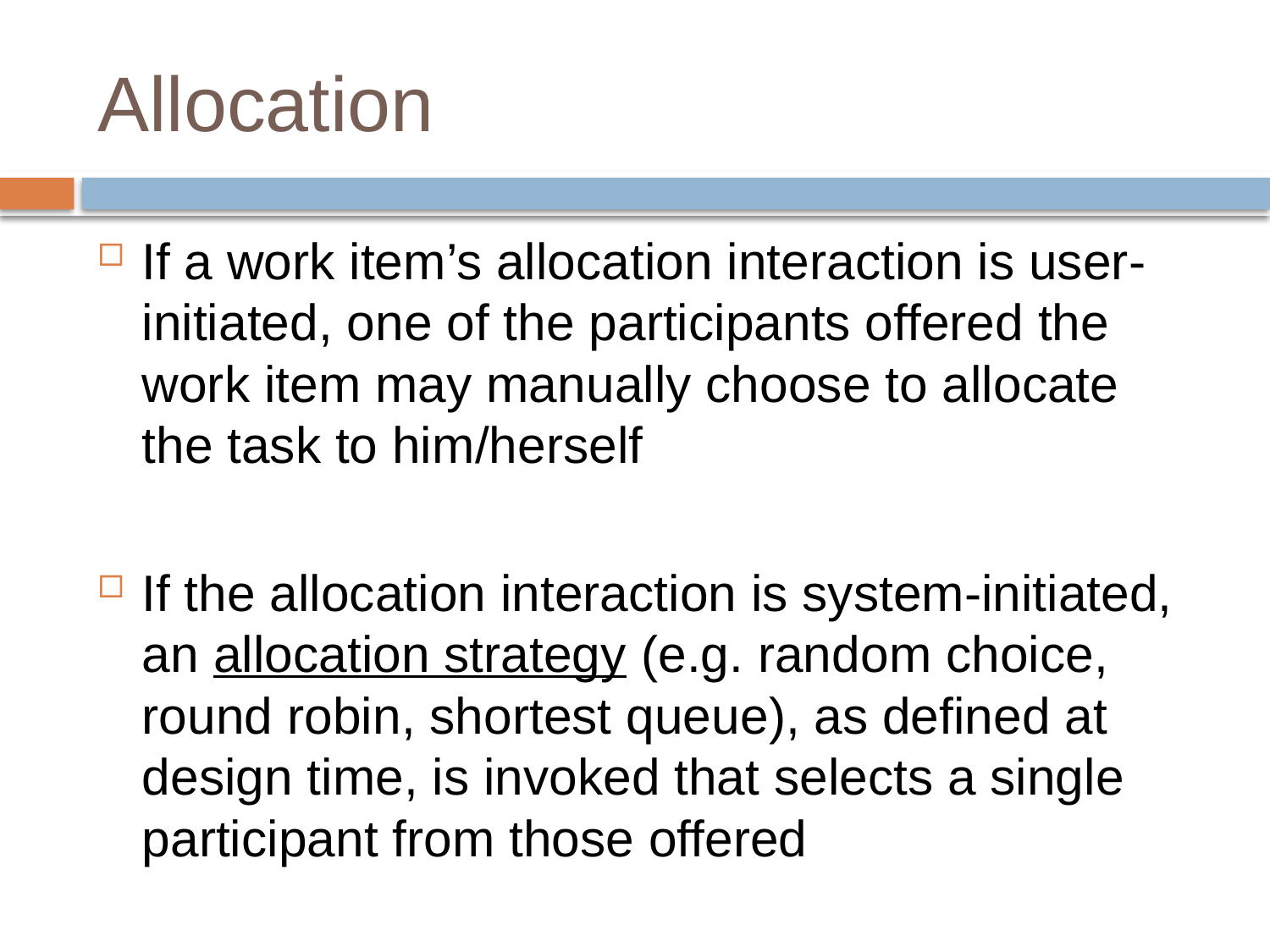

# Allocation
If a work item’s allocation interaction is user-initiated, one of the participants offered the work item may manually choose to allocate the task to him/herself

If the allocation interaction is system-initiated, an allocation strategy (e.g. random choice, round robin, shortest queue), as defined at design time, is invoked that selects a single participant from those offered